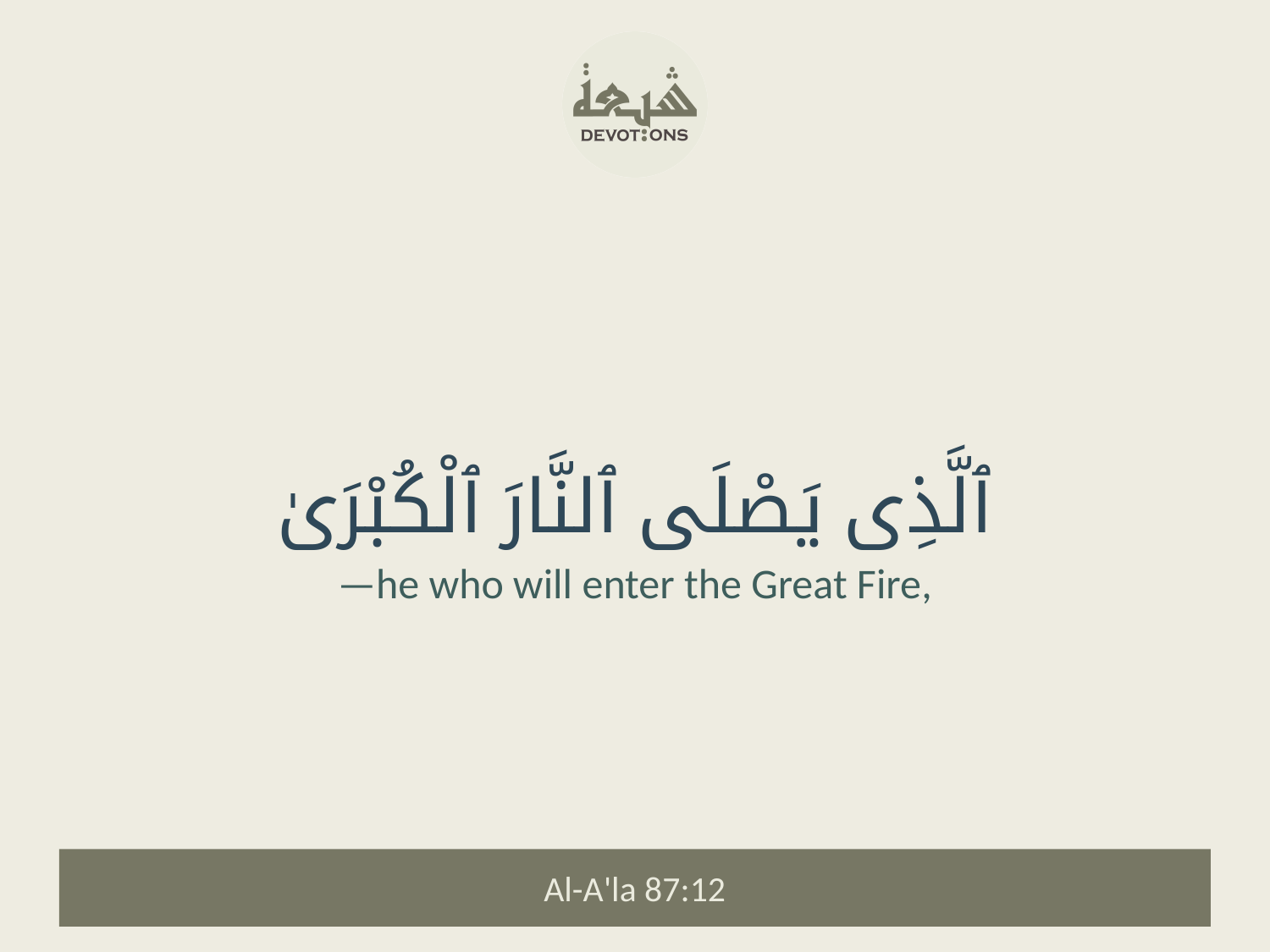

ٱلَّذِى يَصْلَى ٱلنَّارَ ٱلْكُبْرَىٰ
—he who will enter the Great Fire,
Al-A'la 87:12